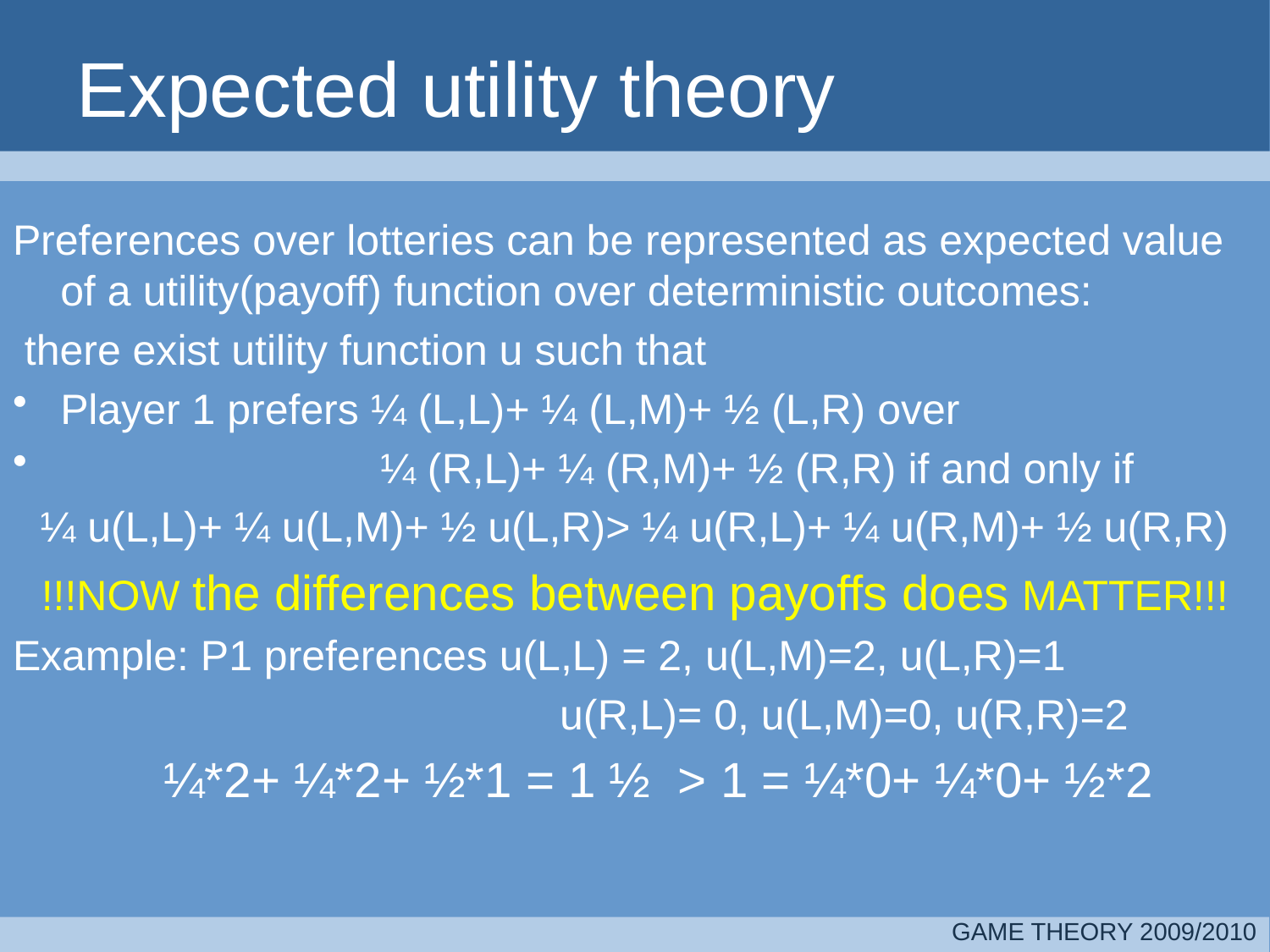

# Expected utility theory
Preferences over lotteries can be represented as expected value of a utility(payoff) function over deterministic outcomes:
 there exist utility function u such that
Player 1 prefers ¼ (L,L)+ ¼ (L,M)+ ½ (L,R) over
                           ¼ (R,L)+ ¼ (R,M)+ ½ (R,R) if and only if
¼ u(L,L)+ ¼ u(L,M)+ ½ u(L,R)> ¼ u(R,L)+ ¼ u(R,M)+ ½ u(R,R)
!!!NOW the differences between payoffs does MATTER!!!
Example: P1 preferences u(L,L) = 2, u(L,M)=2, u(L,R)=1
				          u(R,L)= 0, u(L,M)=0, u(R,R)=2
	¼*2+ ¼*2+ ½*1 = 1 ½  > 1 = ¼*0+ ¼*0+ ½*2

GAME THEORY 2009/2010